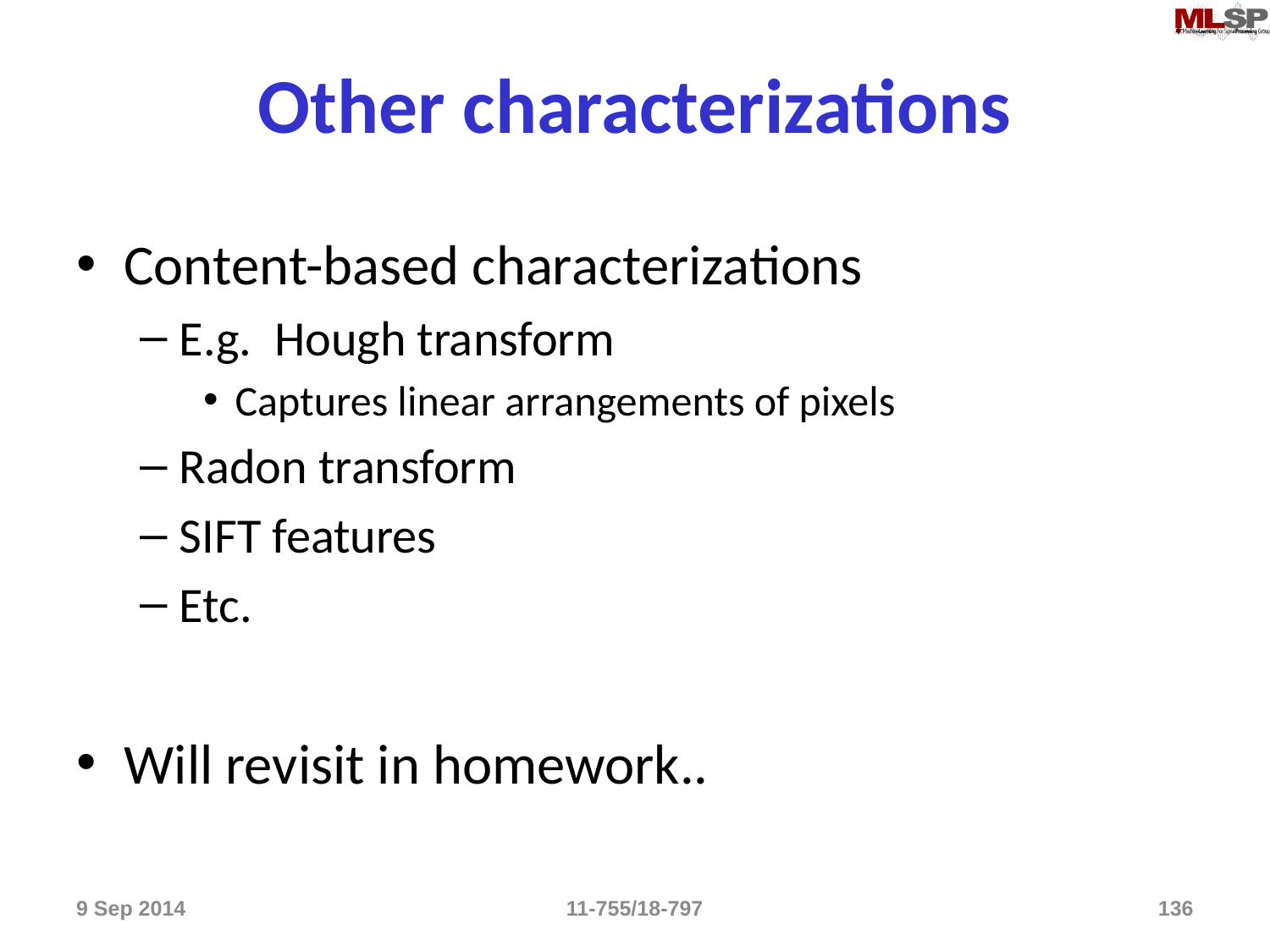

# Other characterizations
Content-based characterizations
E.g.  Hough transform
Captures linear arrangements of pixels
Radon transform
SIFT features
Etc.

Will revisit in homework..
9 Sep 2014
11-755/18-797
136